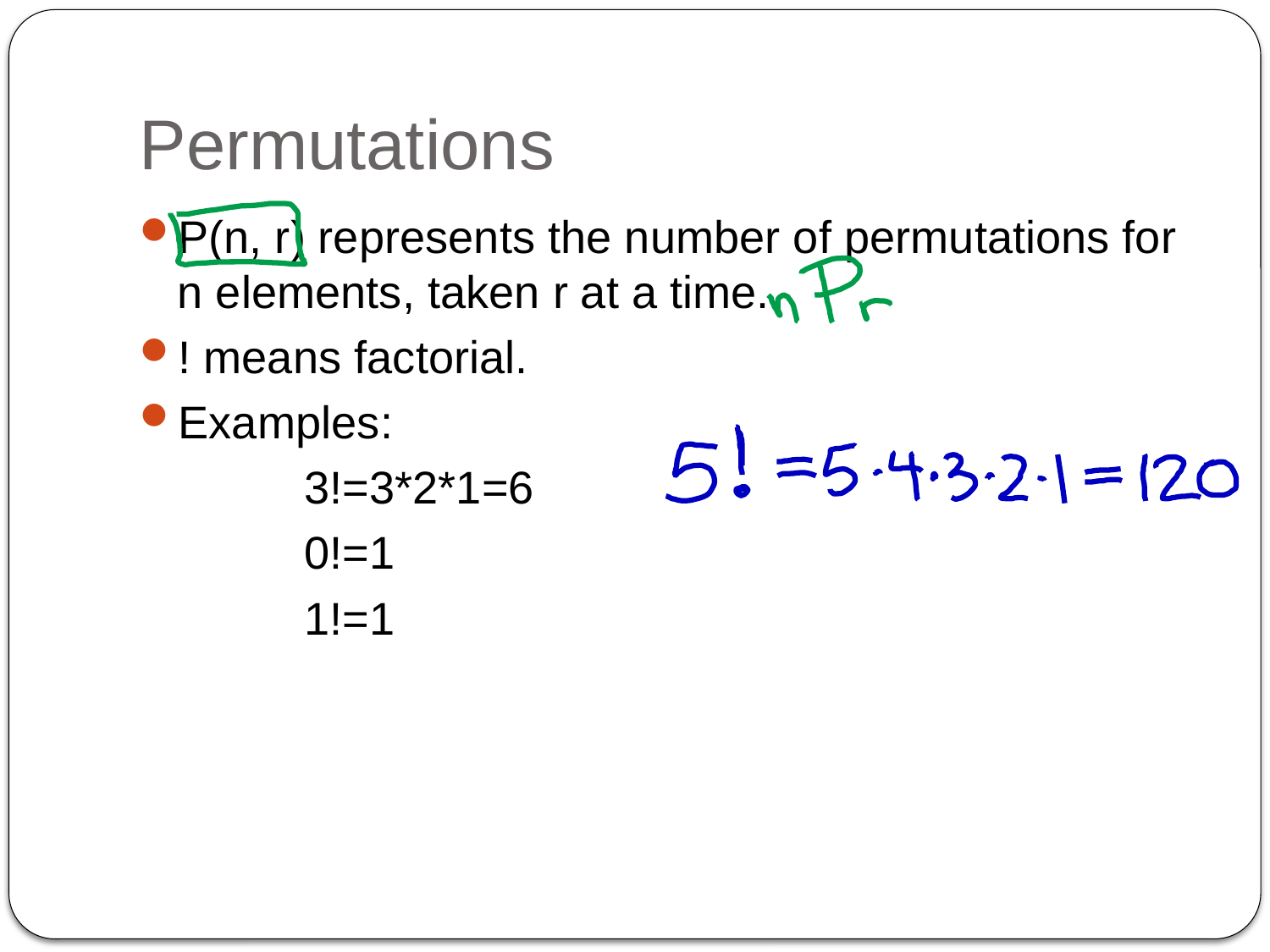

# Permutations
P(n, r) represents the number of permutations for n elements, taken r at a time.
! means factorial.
Examples:
		3!=3*2*1=6
		0!=1
		1!=1